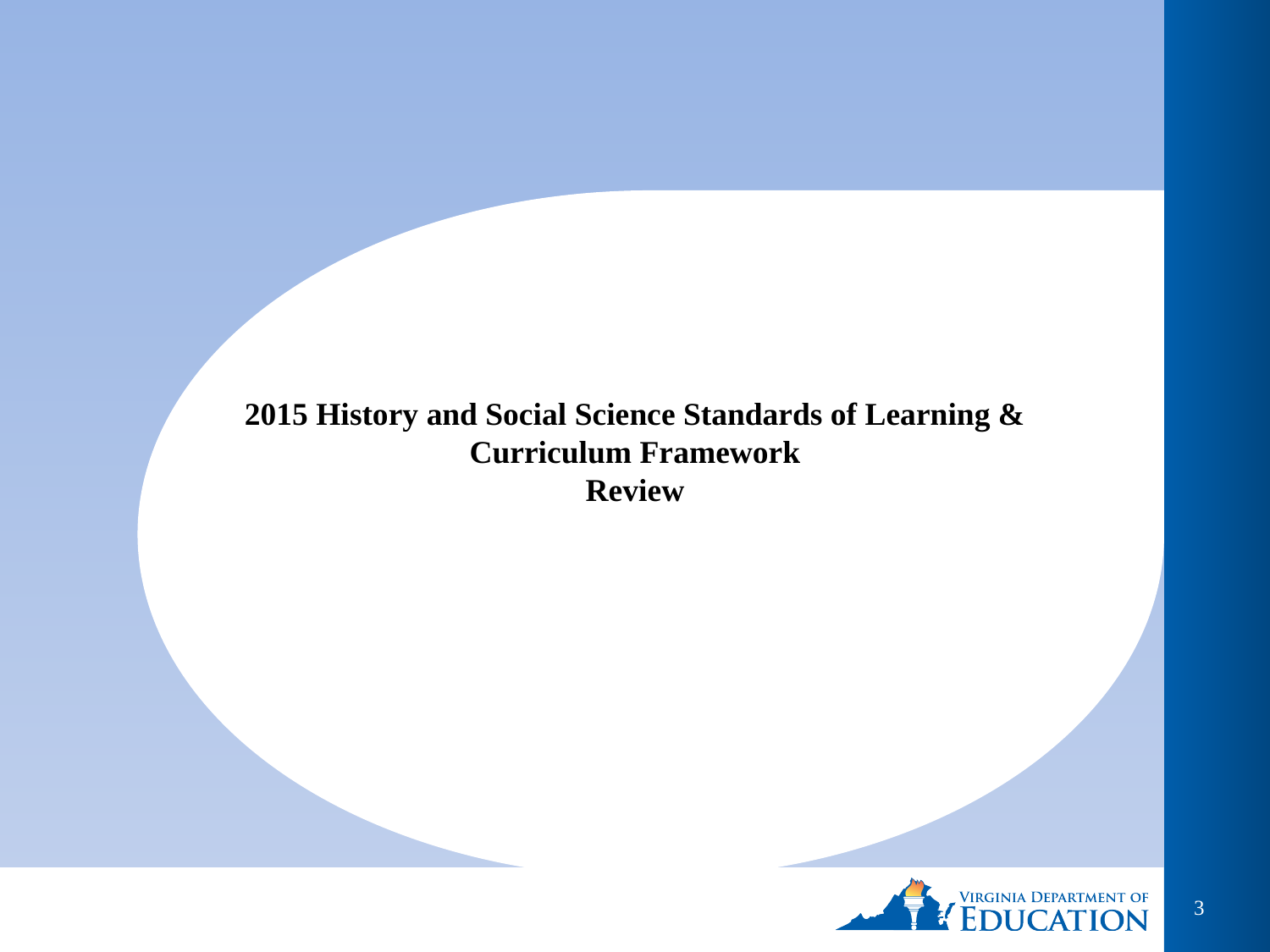

# 2015 History and Social Science Standards of Learning & Curriculum Framework Review
3